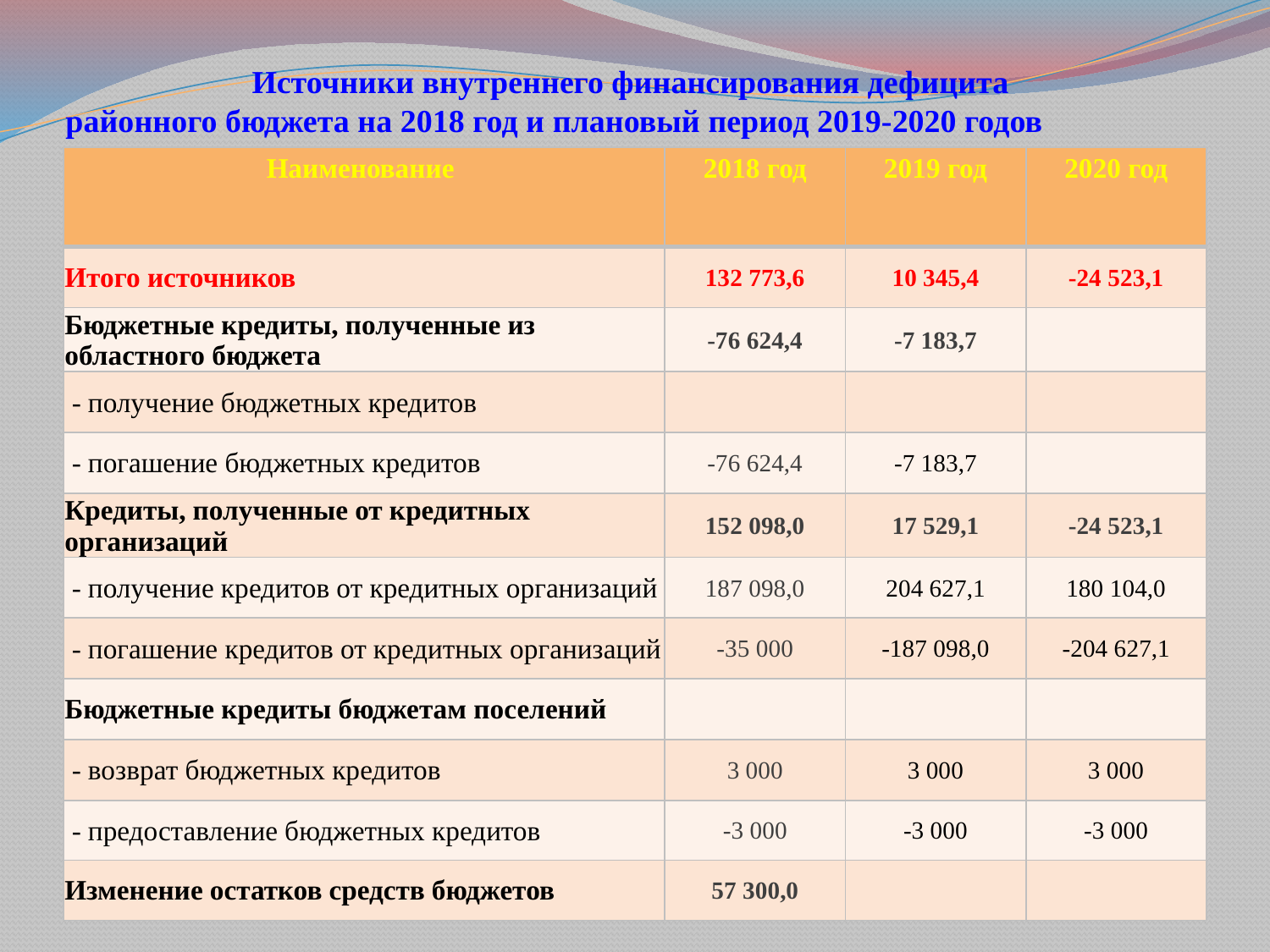

# Источники внутреннего финансирования дефицита районного бюджета на 2018 год и плановый период 2019-2020 годов
| Наименование | 2018 год | 2019 год | 2020 год |
| --- | --- | --- | --- |
| Итого источников | 132 773,6 | 10 345,4 | -24 523,1 |
| Бюджетные кредиты, полученные из областного бюджета | -76 624,4 | -7 183,7 |  |
| - получение бюджетных кредитов |  |  |  |
| - погашение бюджетных кредитов | -76 624,4 | -7 183,7 |  |
| Кредиты, полученные от кредитных организаций | 152 098,0 | 17 529,1 | -24 523,1 |
| - получение кредитов от кредитных организаций | 187 098,0 | 204 627,1 | 180 104,0 |
| - погашение кредитов от кредитных организаций | -35 000 | -187 098,0 | -204 627,1 |
| Бюджетные кредиты бюджетам поселений |  |  |  |
| - возврат бюджетных кредитов | 3 000 | 3 000 | 3 000 |
| - предоставление бюджетных кредитов | -3 000 | -3 000 | -3 000 |
| Изменение остатков средств бюджетов | 57 300,0 |  |  |